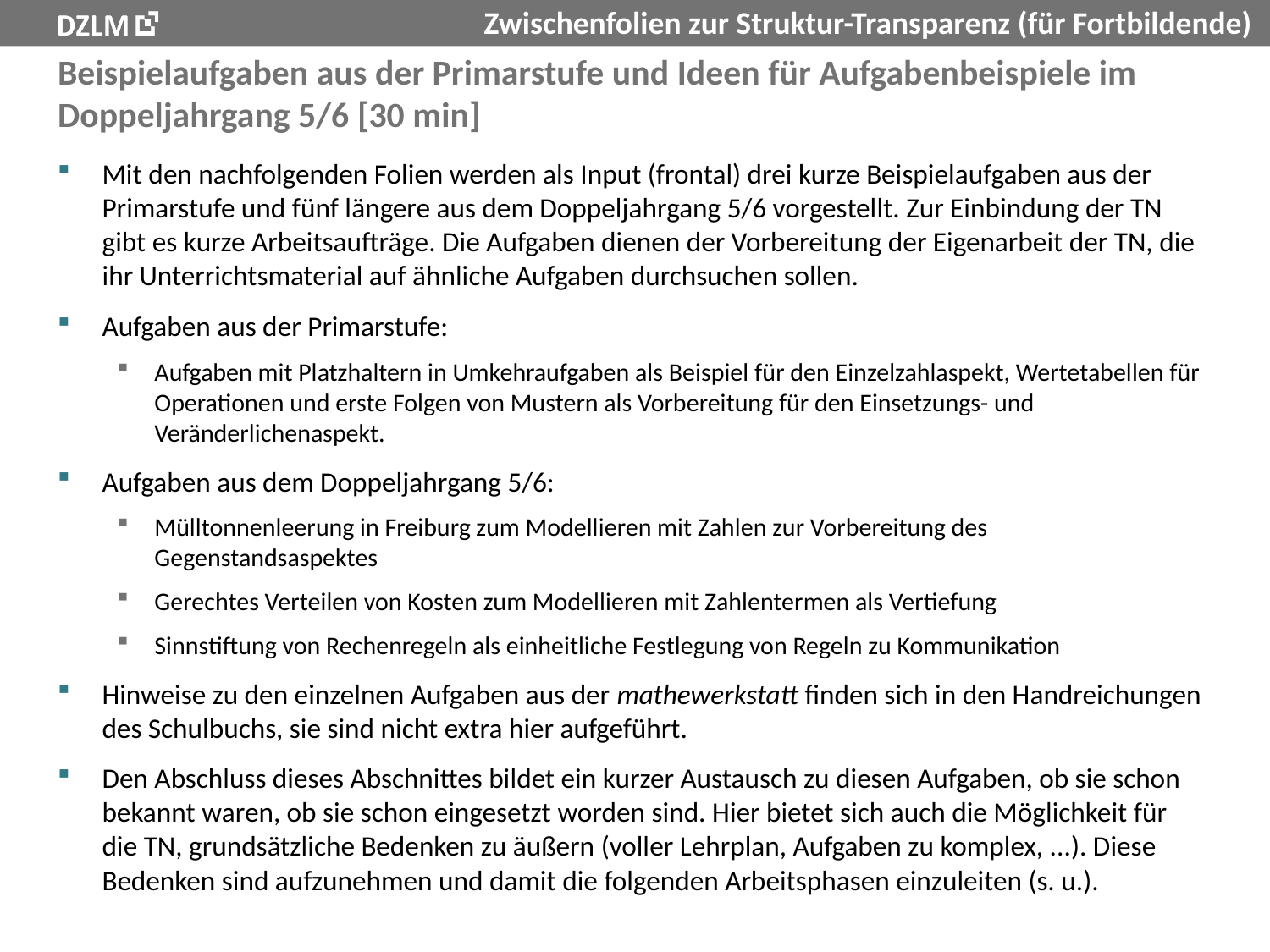

# Beispielaufgaben aus der Primarstufe und Ideen für Aufgabenbeispiele im Doppeljahrgang 5/6 [30 min]
Mit den nachfolgenden Folien werden als Input (frontal) drei kurze Beispielaufgaben aus der Primarstufe und fünf längere aus dem Doppeljahrgang 5/6 vorgestellt. Zur Einbindung der TN gibt es kurze Arbeitsaufträge. Die Aufgaben dienen der Vorbereitung der Eigenarbeit der TN, die ihr Unterrichtsmaterial auf ähnliche Aufgaben durchsuchen sollen.
Aufgaben aus der Primarstufe:
Aufgaben mit Platzhaltern in Umkehraufgaben als Beispiel für den Einzelzahlaspekt, Wertetabellen für Operationen und erste Folgen von Mustern als Vorbereitung für den Einsetzungs- und Veränderlichenaspekt.
Aufgaben aus dem Doppeljahrgang 5/6:
Mülltonnenleerung in Freiburg zum Modellieren mit Zahlen zur Vorbereitung des Gegenstandsaspektes
Gerechtes Verteilen von Kosten zum Modellieren mit Zahlentermen als Vertiefung
Sinnstiftung von Rechenregeln als einheitliche Festlegung von Regeln zu Kommunikation
Hinweise zu den einzelnen Aufgaben aus der mathewerkstatt finden sich in den Handreichungen des Schulbuchs, sie sind nicht extra hier aufgeführt.
Den Abschluss dieses Abschnittes bildet ein kurzer Austausch zu diesen Aufgaben, ob sie schon bekannt waren, ob sie schon eingesetzt worden sind. Hier bietet sich auch die Möglichkeit für die TN, grundsätzliche Bedenken zu äußern (voller Lehrplan, Aufgaben zu komplex, ...). Diese Bedenken sind aufzunehmen und damit die folgenden Arbeitsphasen einzuleiten (s. u.).